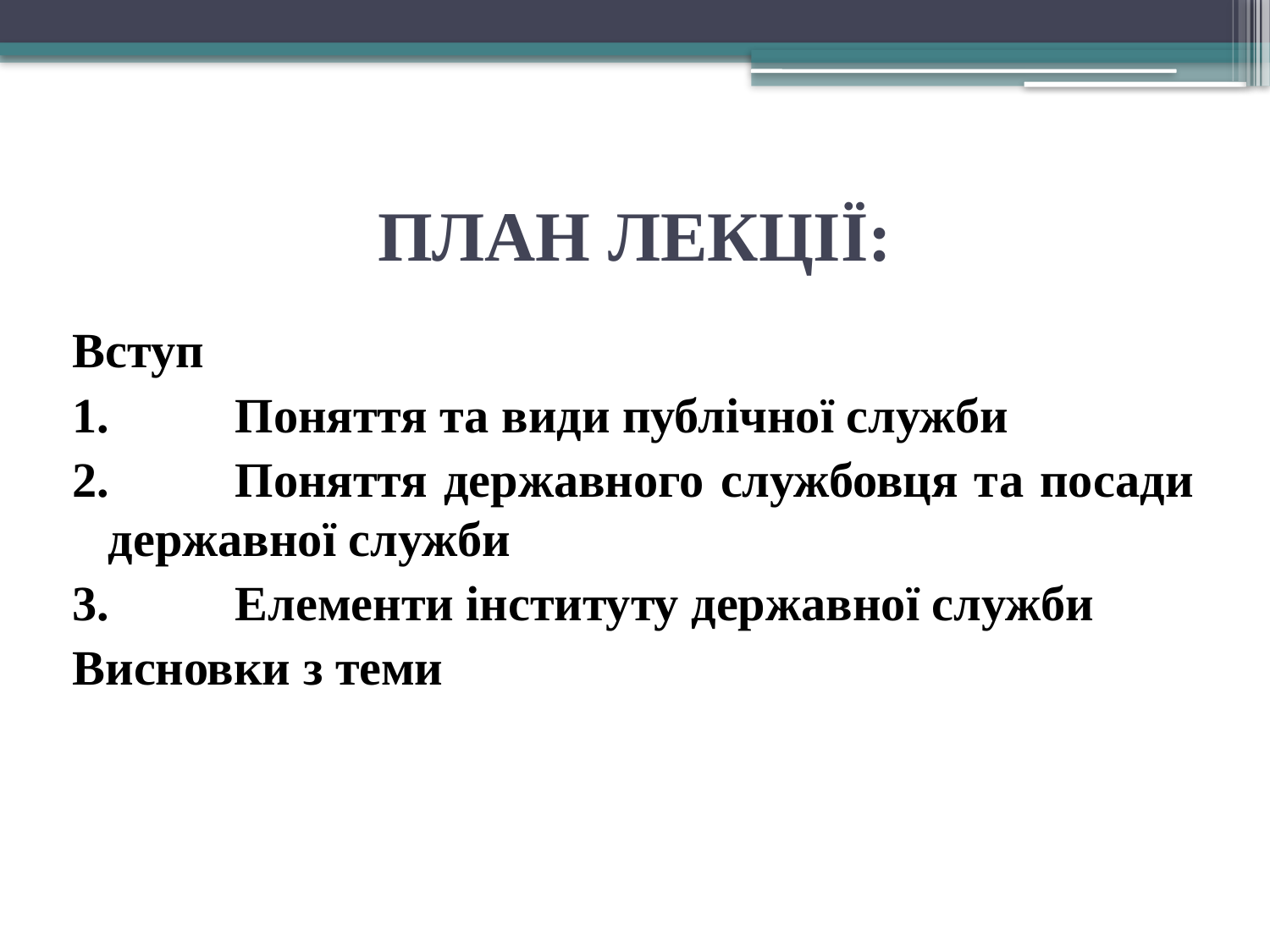

# ПЛАН ЛЕКЦІЇ:
Вступ
1.	Поняття та види публічної служби
2.	Поняття державного службовця та посади державної служби
3.	Елементи інституту державної служби
Висновки з теми